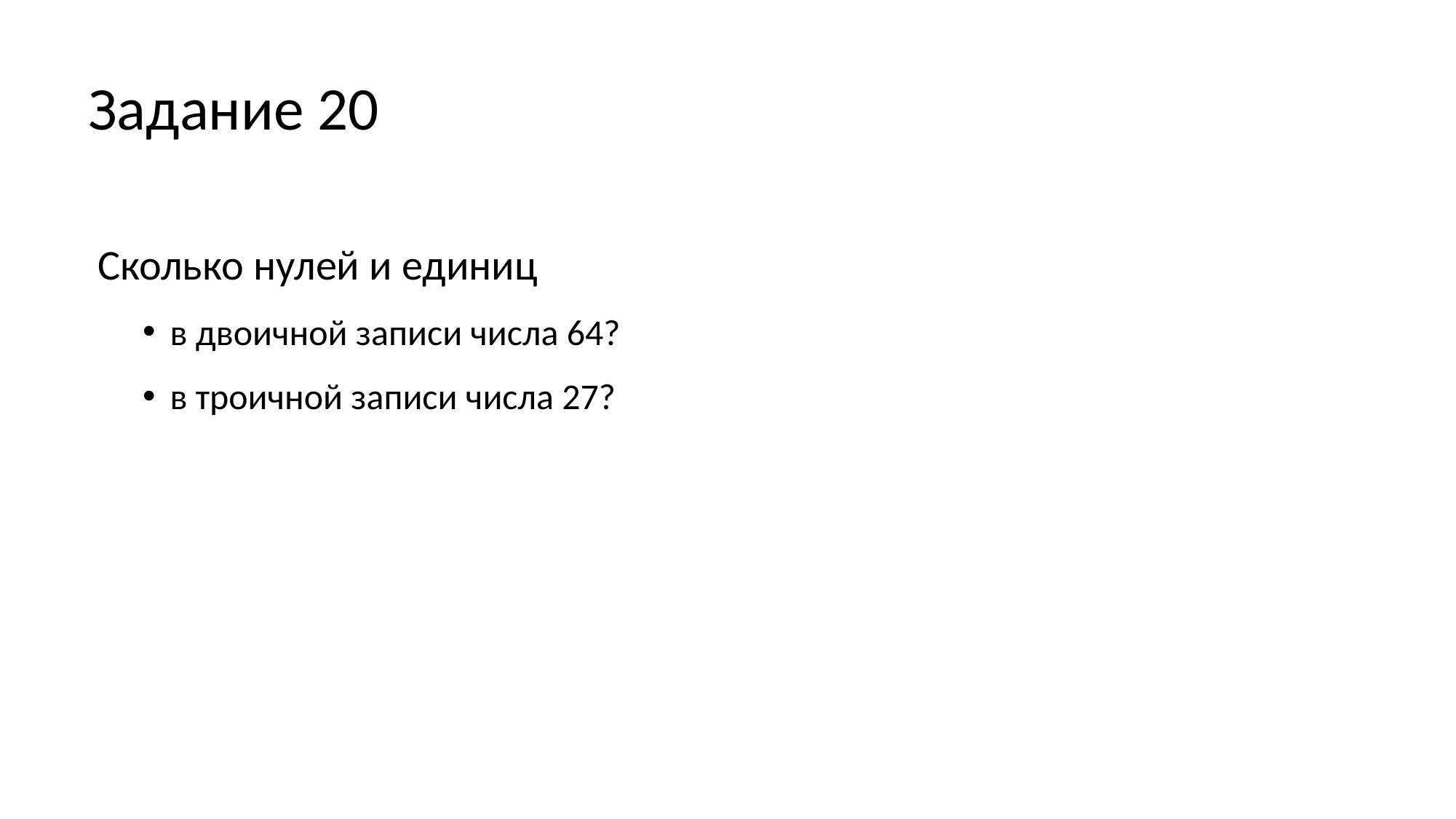

# Задание 20
 Сколько нулей и единиц
в двоичной записи числа 64?
в троичной записи числа 27?